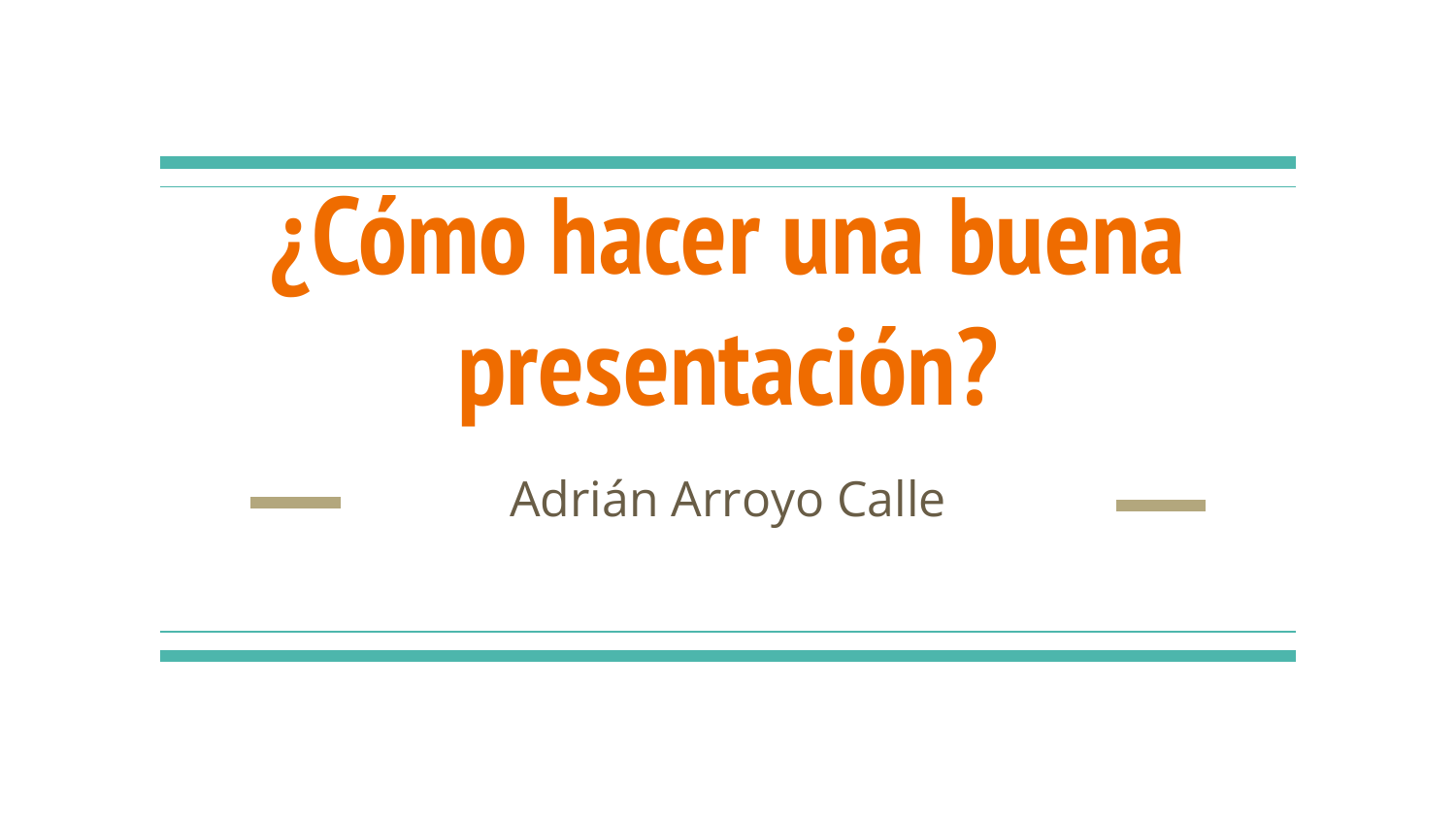

# ¿Cómo hacer una buena presentación?
Adrián Arroyo Calle